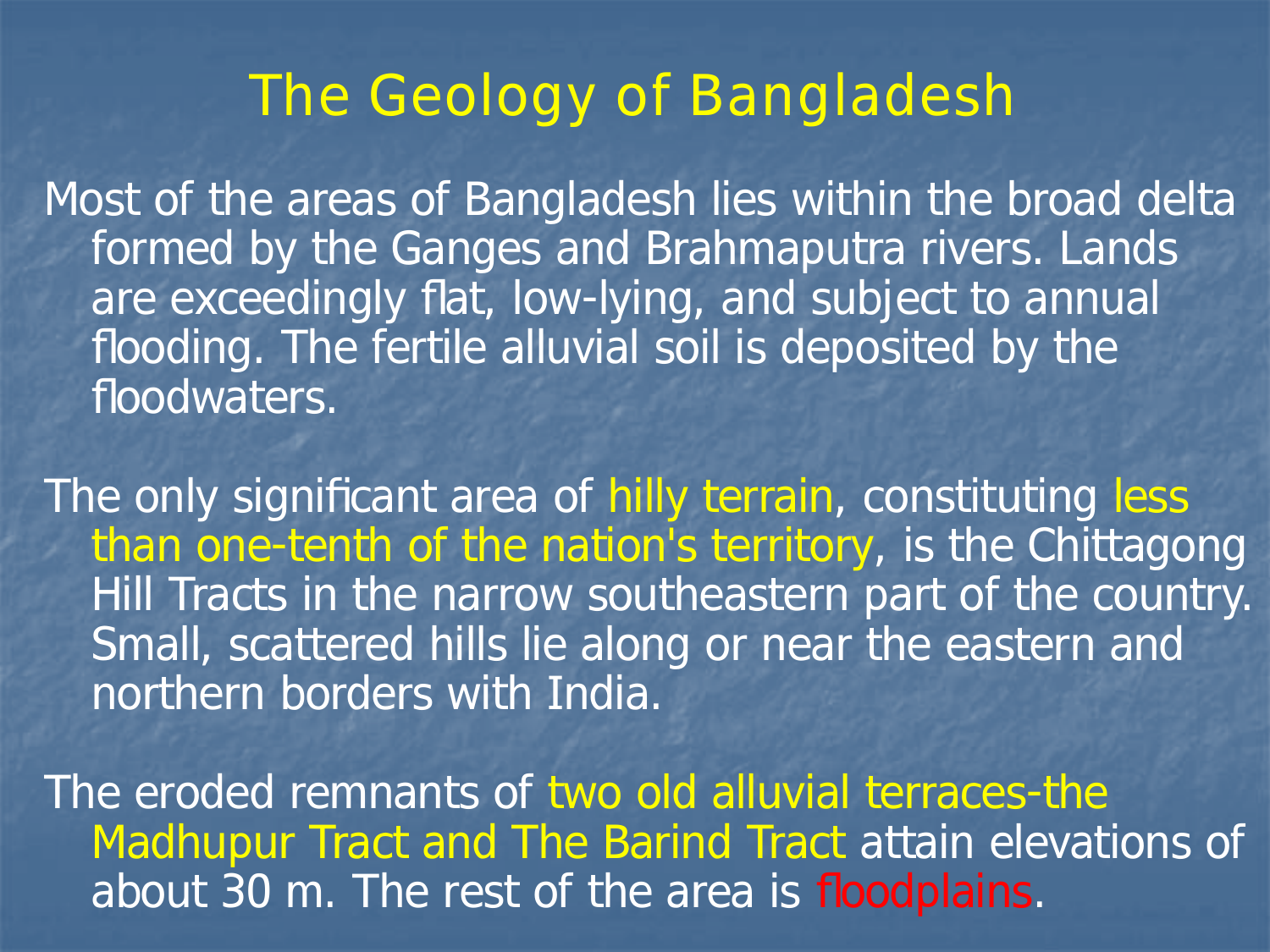

The Geology of Bangladesh
Most of the areas of Bangladesh lies within the broad delta formed by the Ganges and Brahmaputra rivers. Lands are exceedingly flat, low-lying, and subject to annual flooding. The fertile alluvial soil is deposited by the floodwaters.

The only significant area of hilly terrain, constituting less than one-tenth of the nation's territory, is the Chittagong Hill Tracts in the narrow southeastern part of the country. Small, scattered hills lie along or near the eastern and northern borders with India.

The eroded remnants of two old alluvial terraces-the Madhupur Tract and The Barind Tract attain elevations of about 30 m. The rest of the area is floodplains.